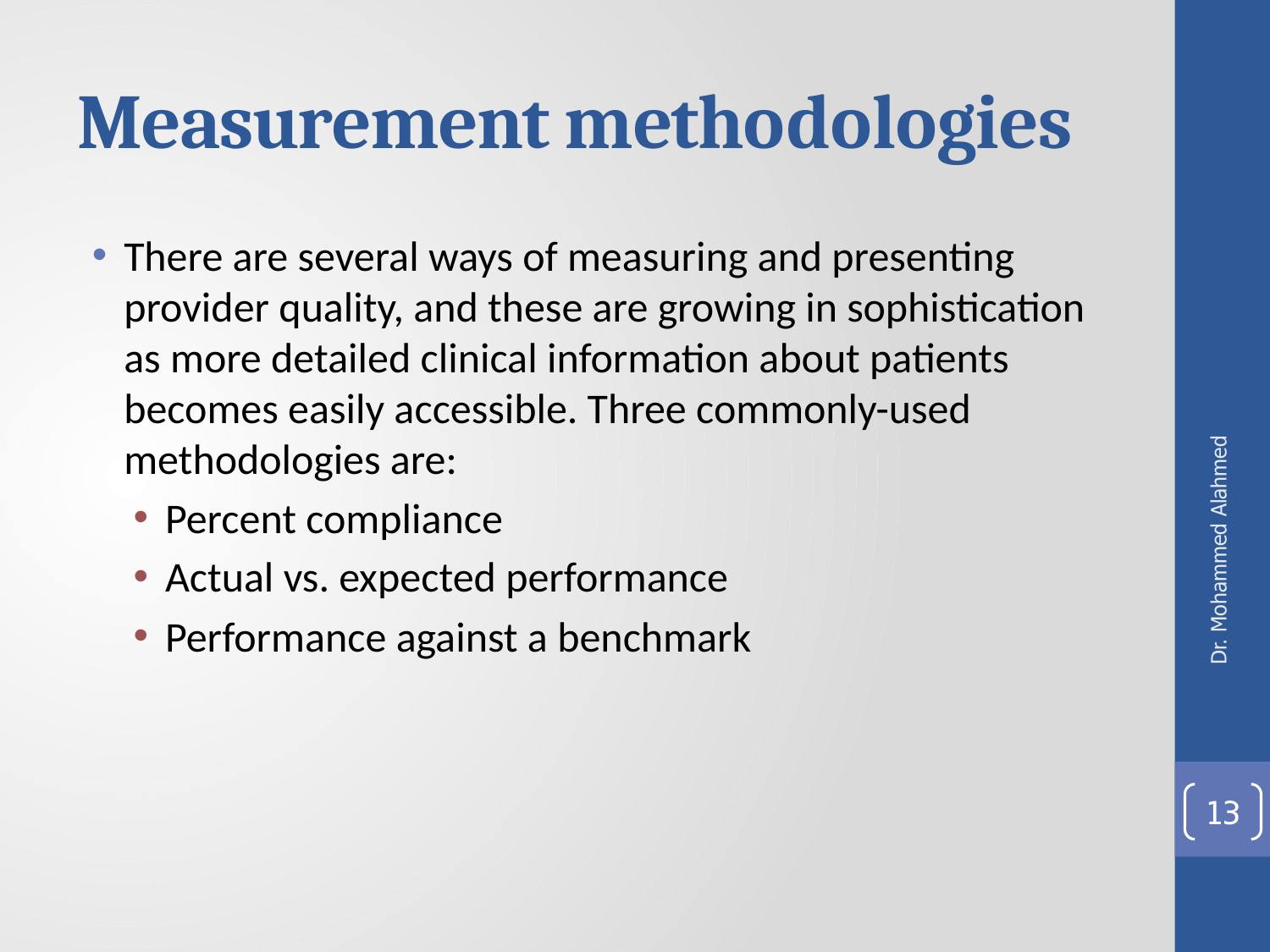

# Measurement methodologies
There are several ways of measuring and presenting provider quality, and these are growing in sophistication as more detailed clinical information about patients becomes easily accessible. Three commonly-used methodologies are:
Percent compliance
Actual vs. expected performance
Performance against a benchmark
Dr. Mohammed Alahmed
13